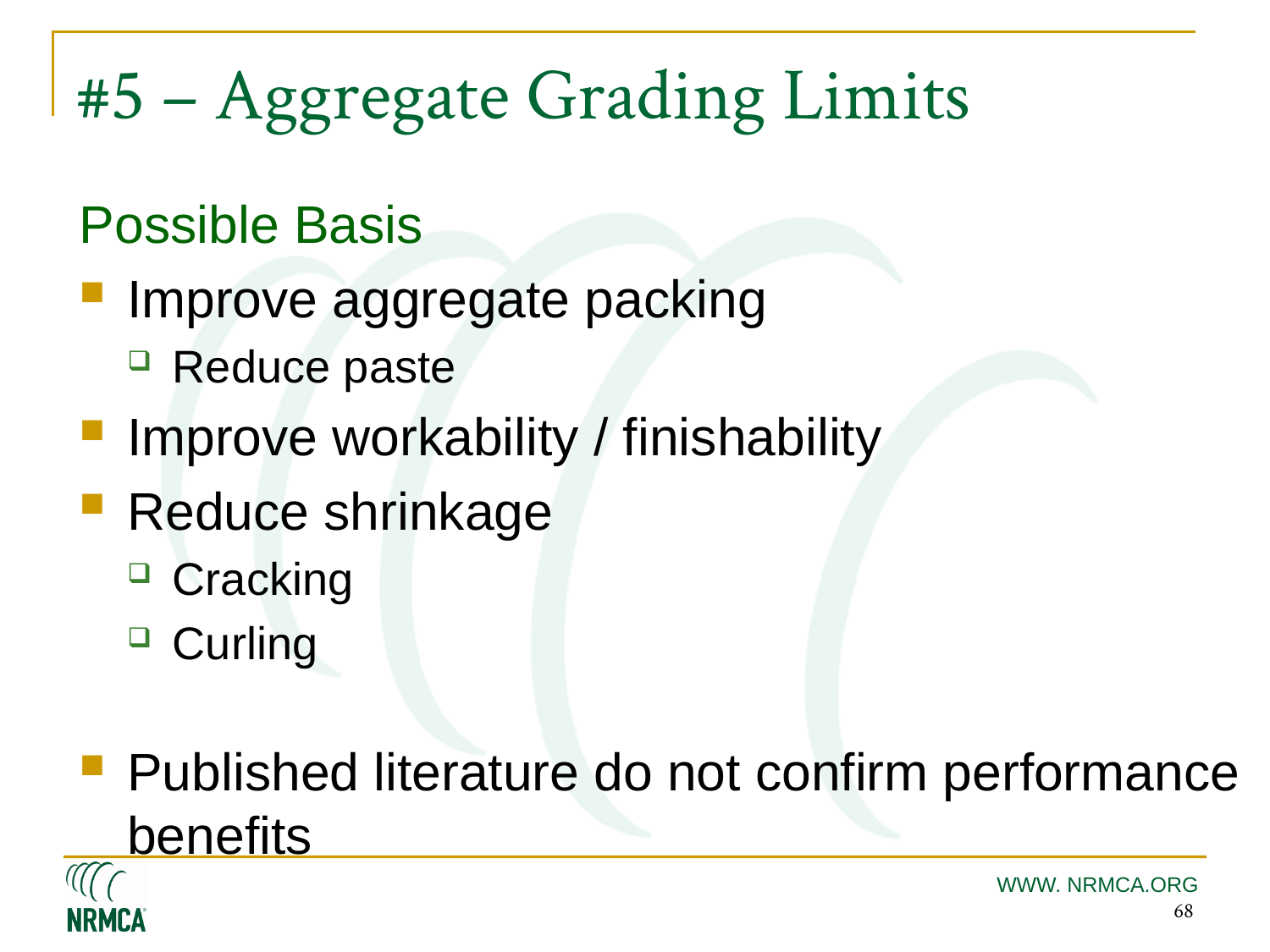

# #5 – Aggregate Grading Limits
Possible Basis
Improve aggregate packing
Reduce paste
Improve workability / finishability
Reduce shrinkage
Cracking
Curling

Published literature do not confirm performance benefits

68